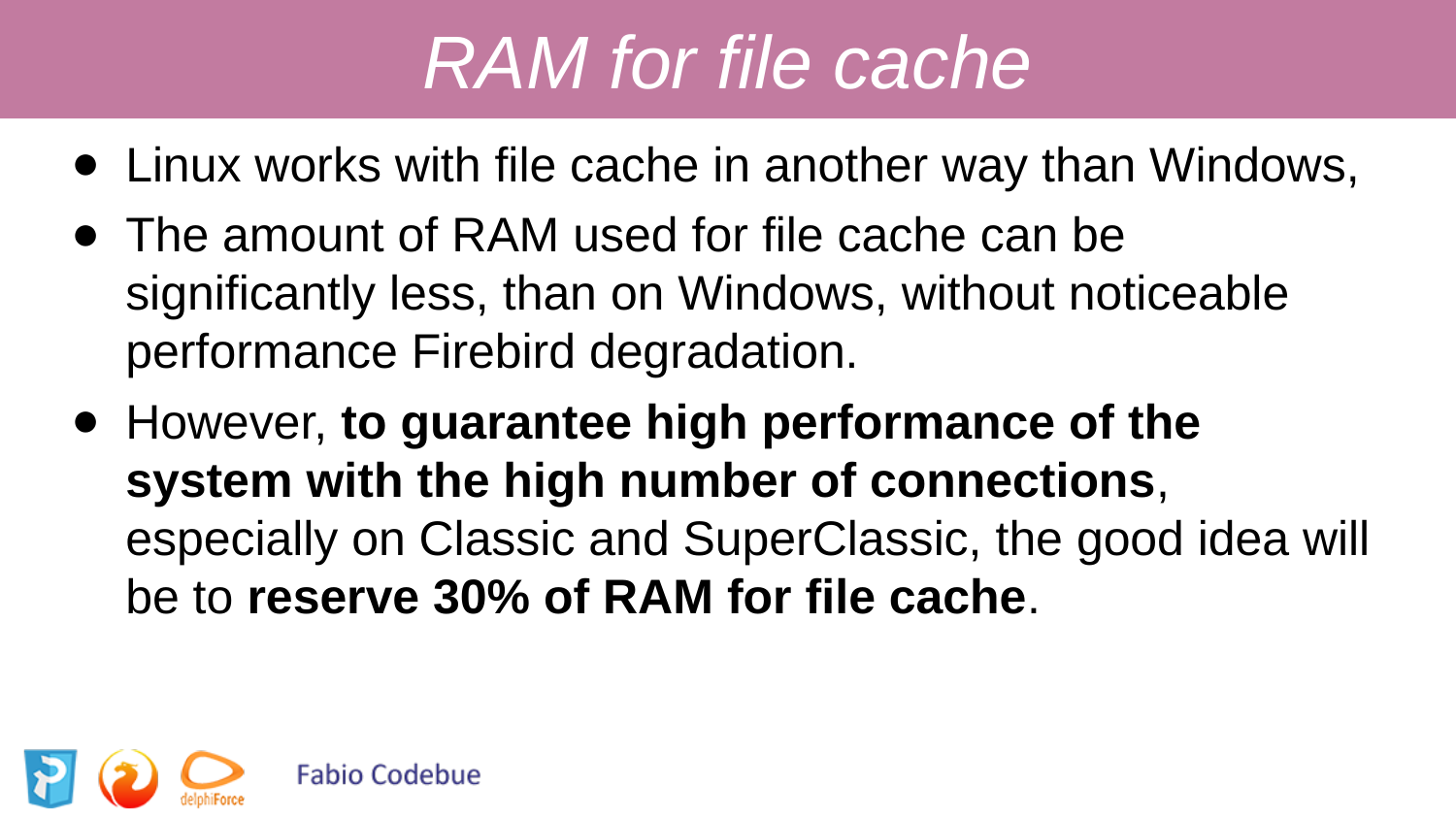

RAM for file cache
Linux works with file cache in another way than Windows,
The amount of RAM used for file cache can be significantly less, than on Windows, without noticeable performance Firebird degradation.
However, to guarantee high performance of the system with the high number of connections, especially on Classic and SuperClassic, the good idea will be to reserve 30% of RAM for file cache.